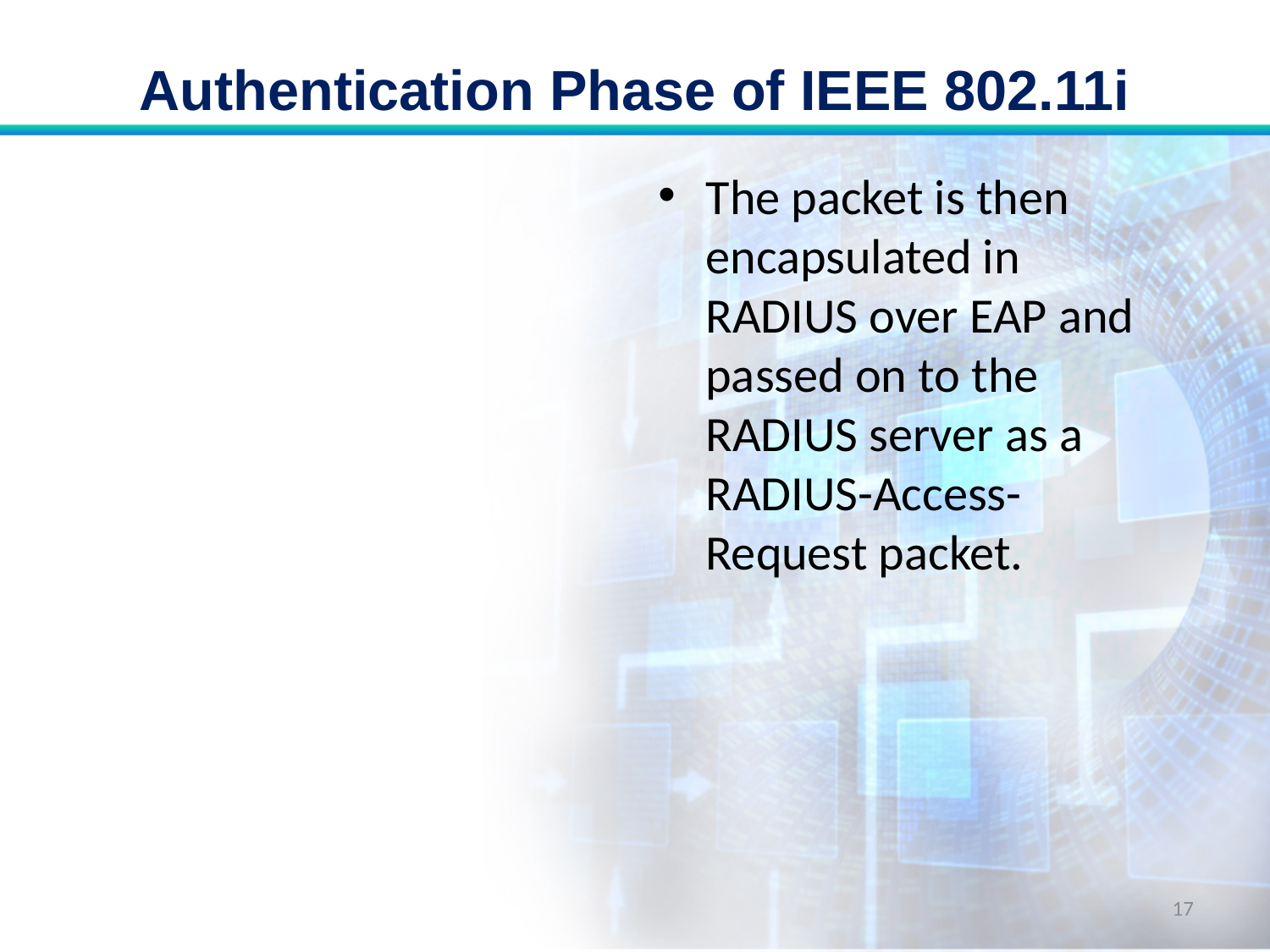

# Authentication Phase of IEEE 802.11i
The packet is then encapsulated in RADIUS over EAP and passed on to the RADIUS server as a RADIUS-Access-Request packet.

17